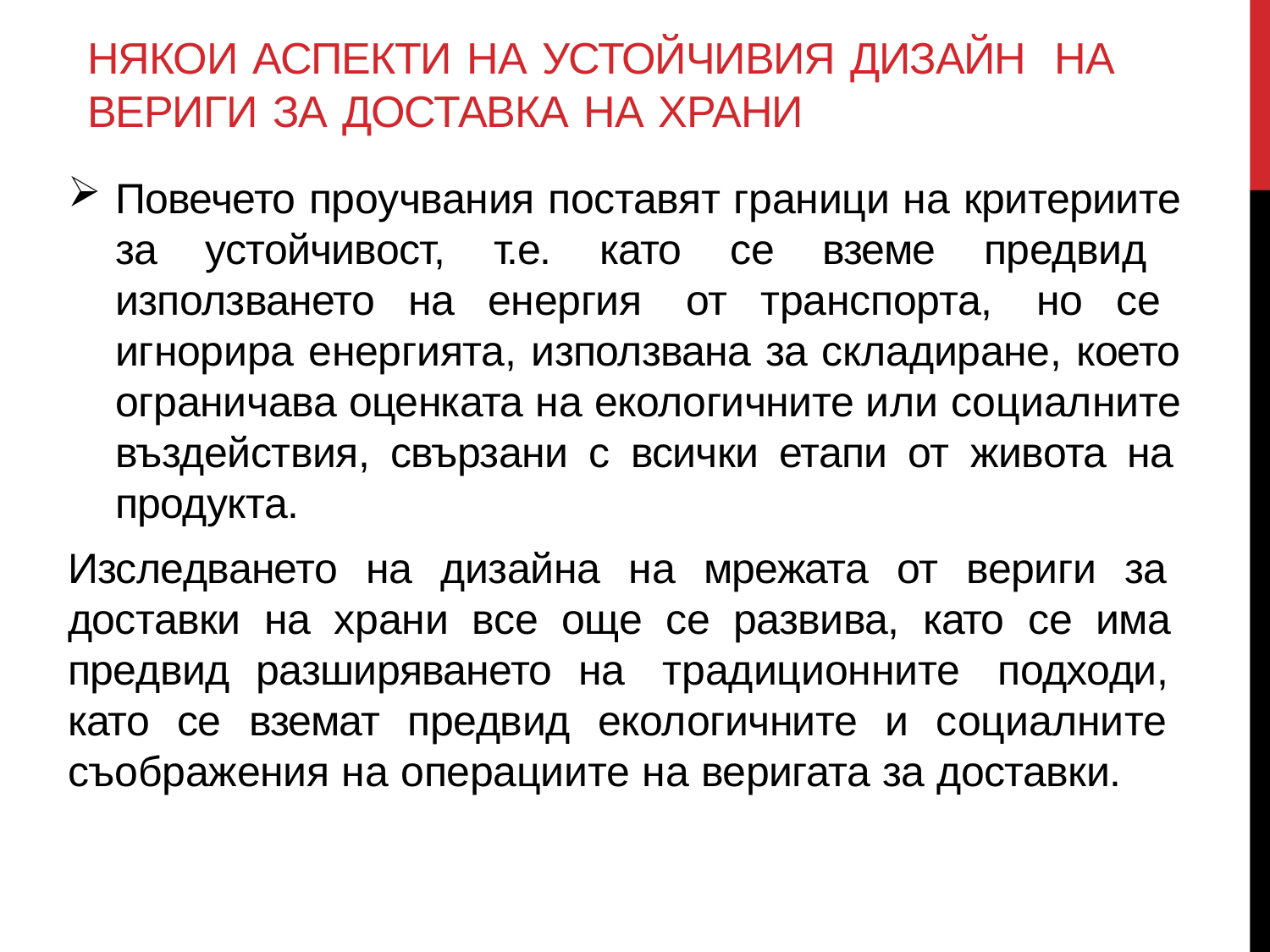

# НЯКОИ АСПЕКТИ НА УСТОЙЧИВИЯ ДИЗАЙН  НА ВЕРИГИ ЗА ДОСТАВКА НА ХРАНИ
Повечето проучвания поставят граници на критериите  за устойчивост, т.е. като се вземе предвид  използването на енергия от транспорта, но се  игнорира енергията, използвана за складиране, което  ограничава оценката на екологичните или социалните  въздействия, свързани с всички етапи от живота на  продукта.
Изследването на дизайна на мрежата от вериги за  доставки на храни все още се развива, като се има  предвид разширяването на традиционните подходи,  като се вземат предвид екологичните и социалните  съображения на операциите на веригата за доставки.